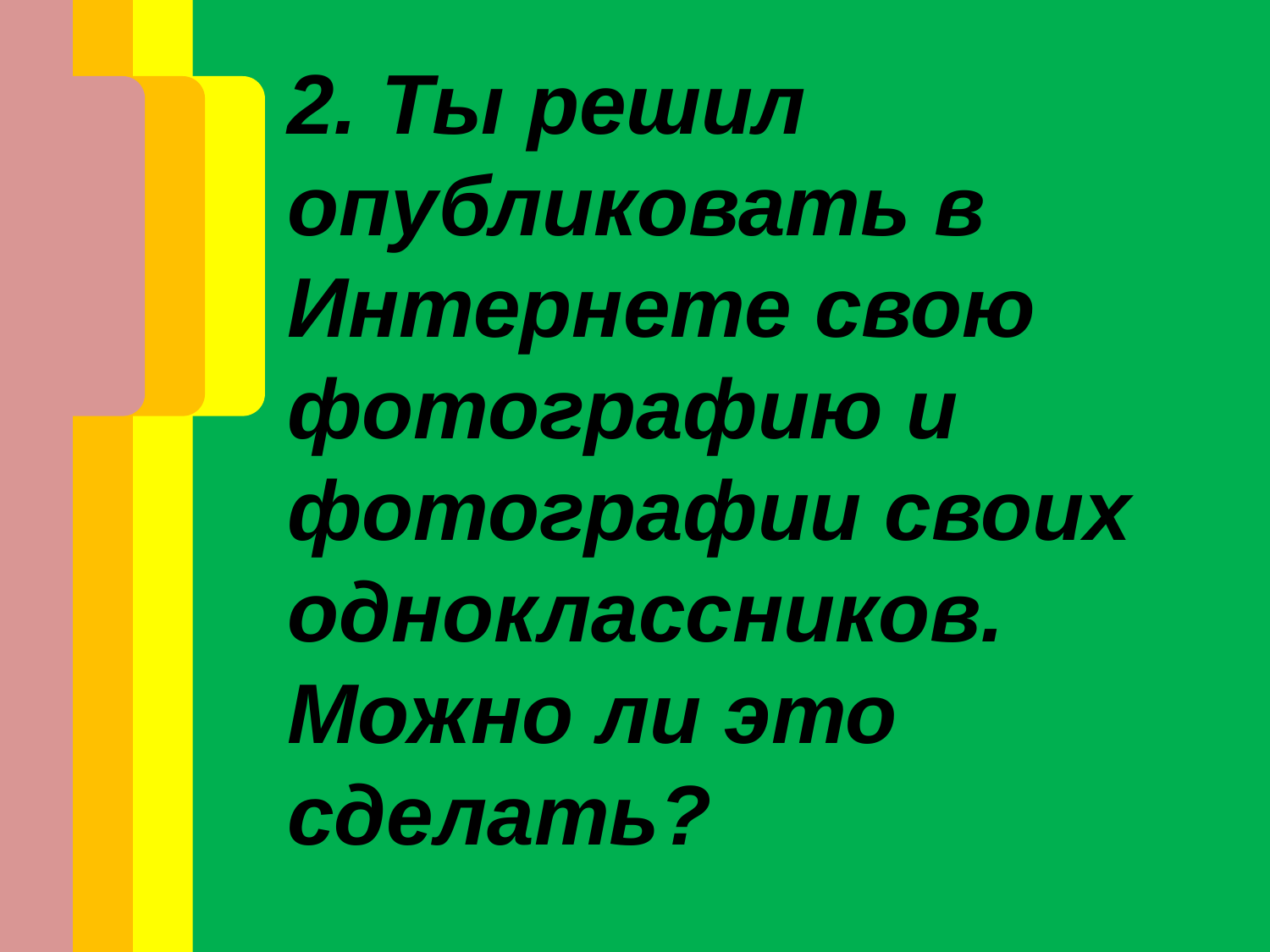

2. Ты решил опубликовать в Интернете свою фотографию и фотографии своих одноклассников. Можно ли это сделать?